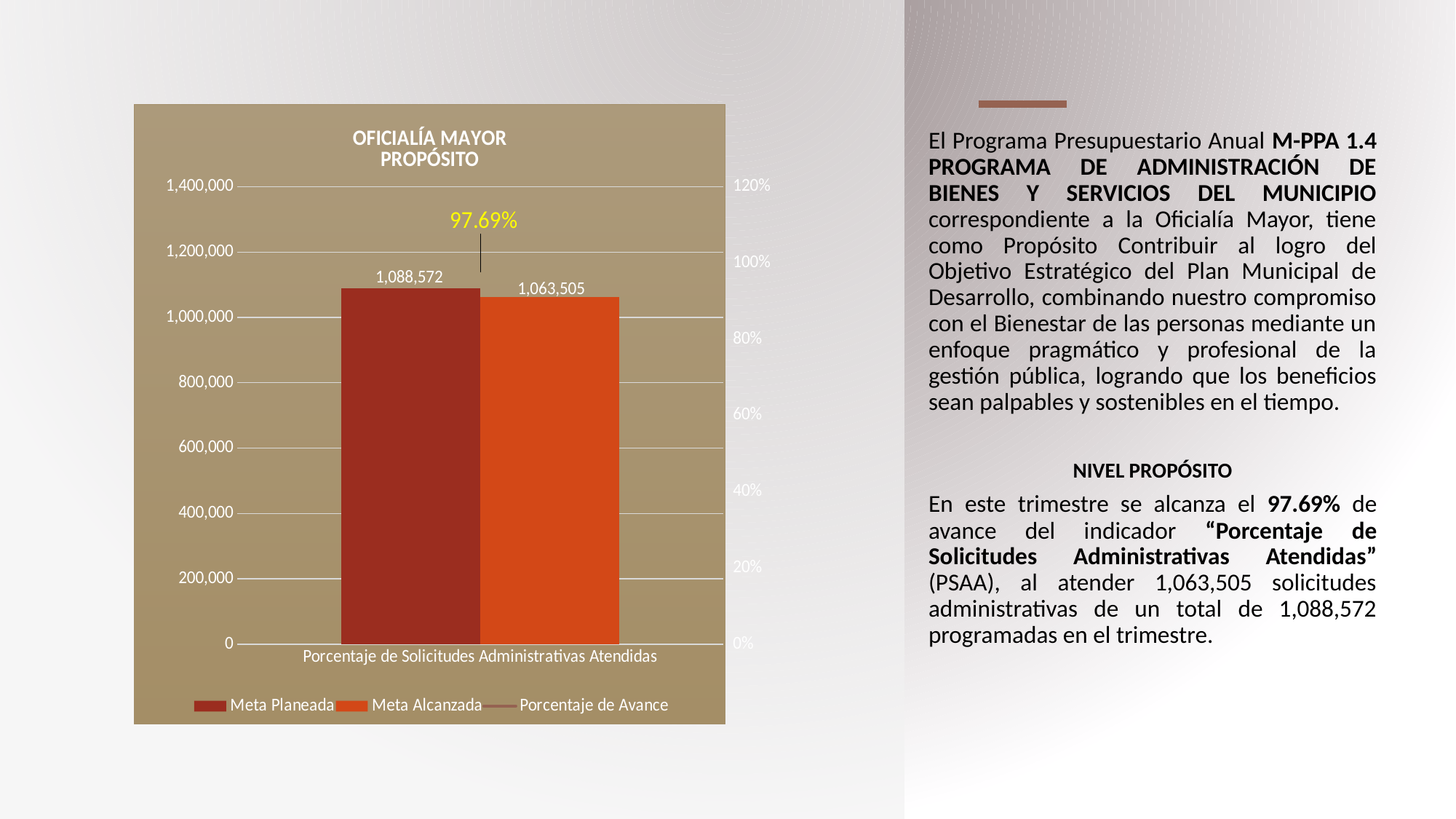

### Chart: OFICIALÍA MAYOR
PROPÓSITO

| Category | Meta Planeada | Meta Alcanzada |  |
|---|---|---|---|
| Porcentaje de Solicitudes Administrativas Atendidas | 1088572.0 | 1063505.0 | 0.9769725842663599 |
El Programa Presupuestario Anual M-PPA 1.4 PROGRAMA DE ADMINISTRACIÓN DE BIENES Y SERVICIOS DEL MUNICIPIO correspondiente a la Oficialía Mayor, tiene como Propósito Contribuir al logro del Objetivo Estratégico del Plan Municipal de Desarrollo, combinando nuestro compromiso con el Bienestar de las personas mediante un enfoque pragmático y profesional de la gestión pública, logrando que los beneficios sean palpables y sostenibles en el tiempo.

NIVEL PROPÓSITO
En este trimestre se alcanza el 97.69% de avance del indicador “Porcentaje de Solicitudes Administrativas Atendidas” (PSAA), al atender 1,063,505 solicitudes administrativas de un total de 1,088,572 programadas en el trimestre.